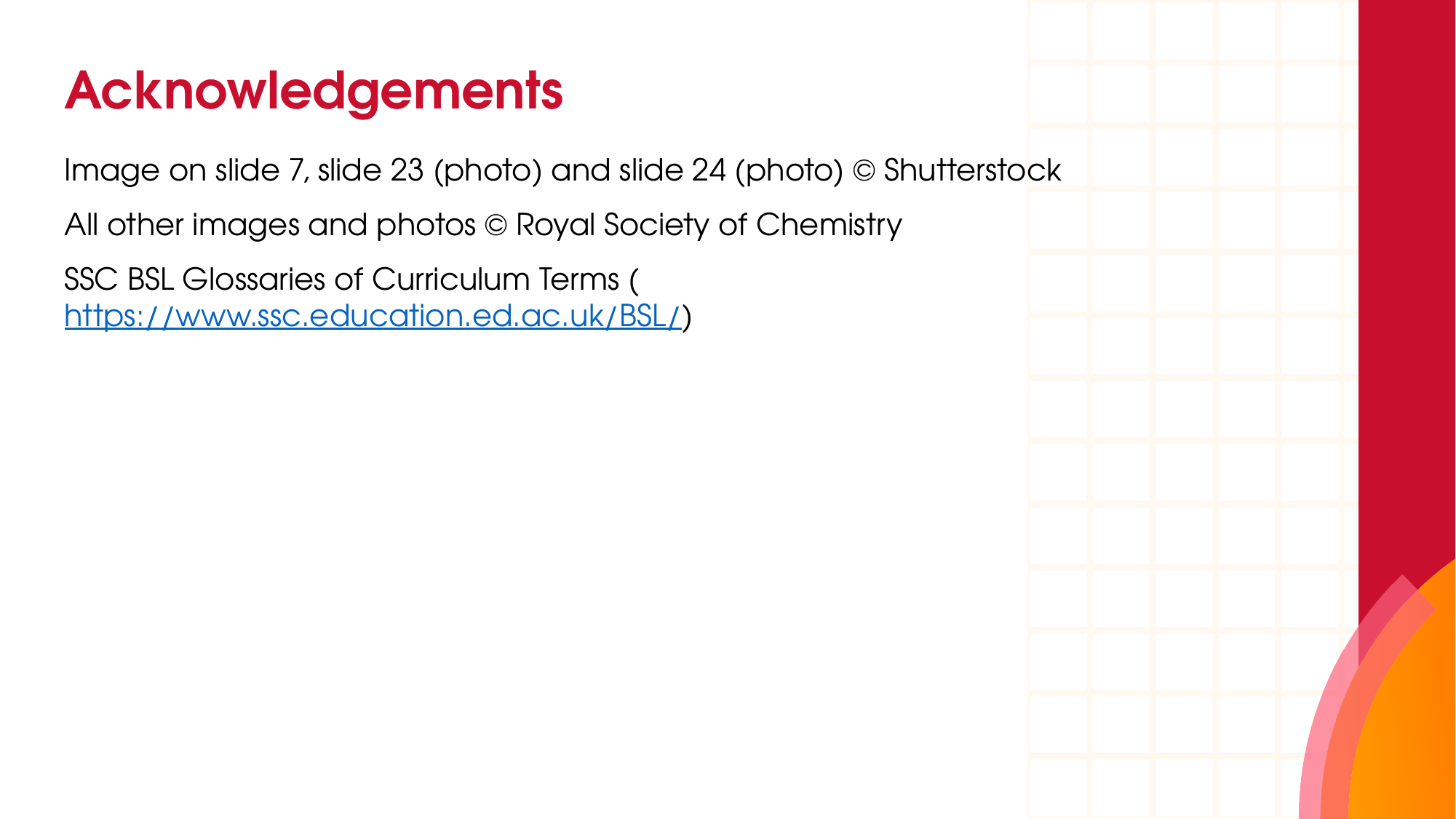

# Acknowledgements
Image on slide 7, slide 23 (photo) and slide 24 (photo) © Shutterstock
All other images and photos © Royal Society of Chemistry
SSC BSL Glossaries of Curriculum Terms (https://www.ssc.education.ed.ac.uk/BSL/)